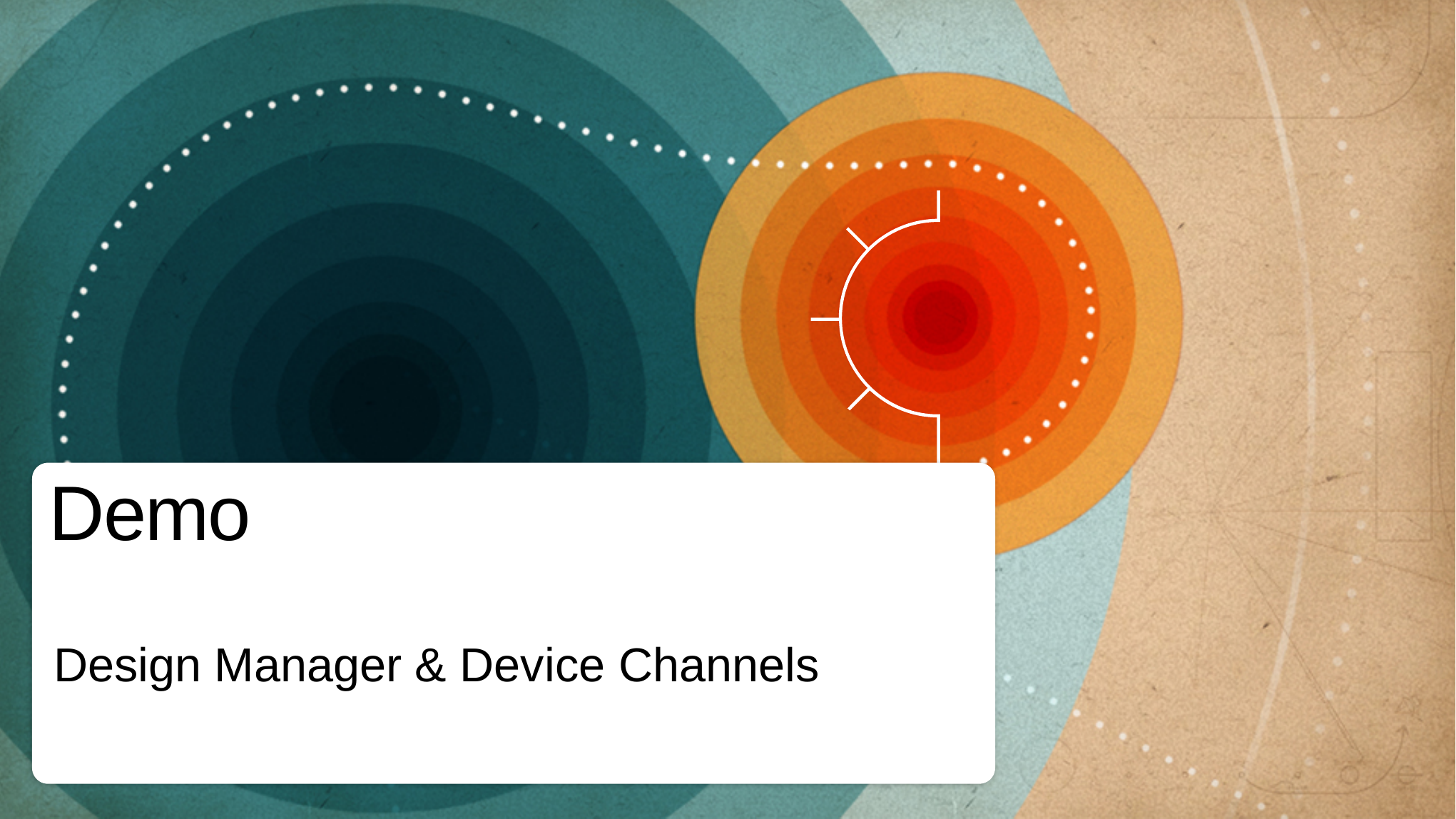

# Demo
Design Manager & Device Channels